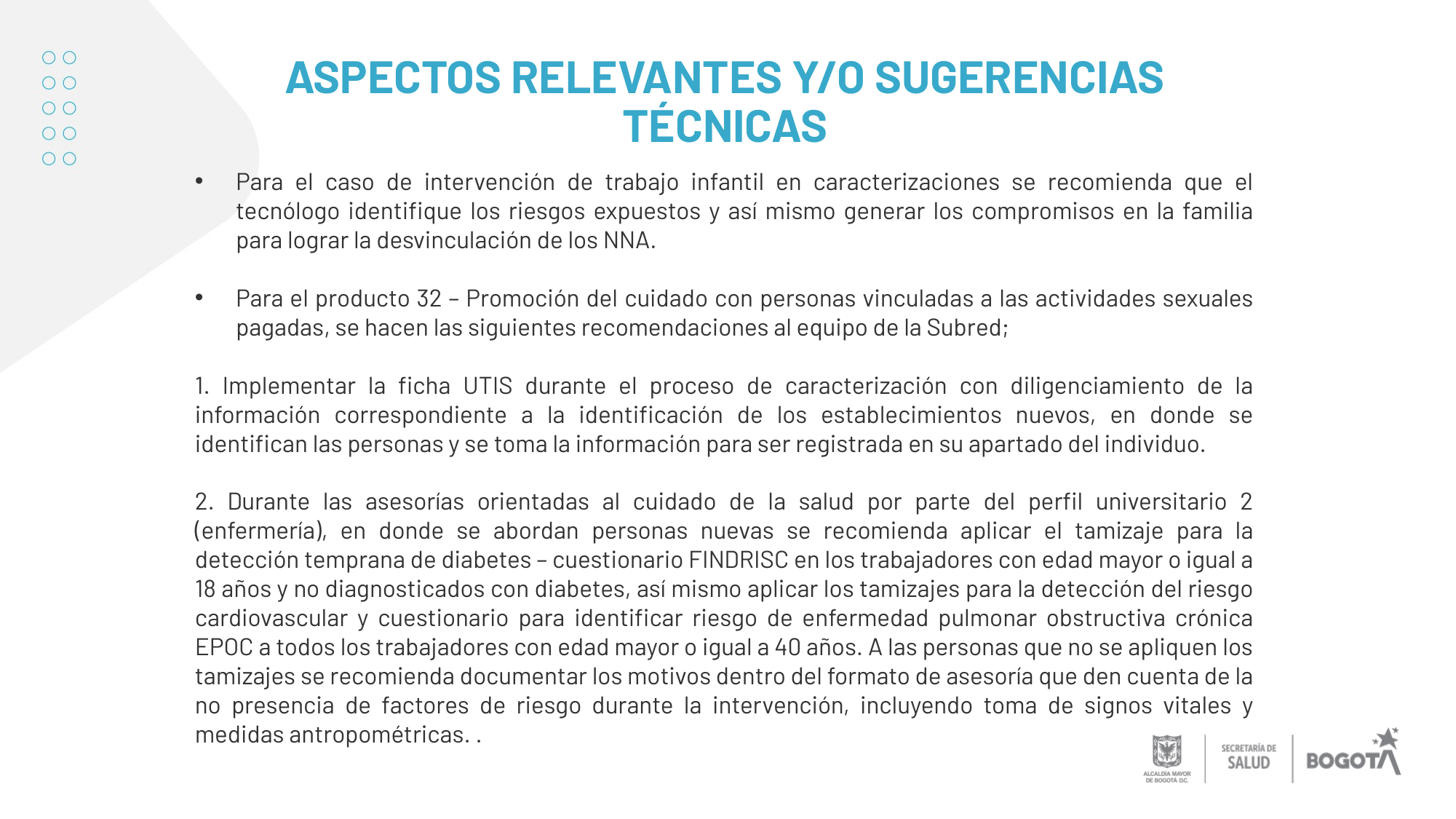

# ASPECTOS RELEVANTES Y/O SUGERENCIAS TÉCNICAS

Para el caso de intervención de trabajo infantil en caracterizaciones se recomienda que el tecnólogo identifique los riesgos expuestos y así mismo generar los compromisos en la familia para lograr la desvinculación de los NNA.

Para el producto 32 – Promoción del cuidado con personas vinculadas a las actividades sexuales pagadas, se hacen las siguientes recomendaciones al equipo de la Subred;

1. Implementar la ficha UTIS durante el proceso de caracterización con diligenciamiento de la información correspondiente a la identificación de los establecimientos nuevos, en donde se identifican las personas y se toma la información para ser registrada en su apartado del individuo.

2. Durante las asesorías orientadas al cuidado de la salud por parte del perfil universitario 2 (enfermería), en donde se abordan personas nuevas se recomienda aplicar el tamizaje para la detección temprana de diabetes – cuestionario FINDRISC en los trabajadores con edad mayor o igual a 18 años y no diagnosticados con diabetes, así mismo aplicar los tamizajes para la detección del riesgo cardiovascular y cuestionario para identificar riesgo de enfermedad pulmonar obstructiva crónica EPOC a todos los trabajadores con edad mayor o igual a 40 años. A las personas que no se apliquen los tamizajes se recomienda documentar los motivos dentro del formato de asesoría que den cuenta de la no presencia de factores de riesgo durante la intervención, incluyendo toma de signos vitales y medidas antropométricas. .